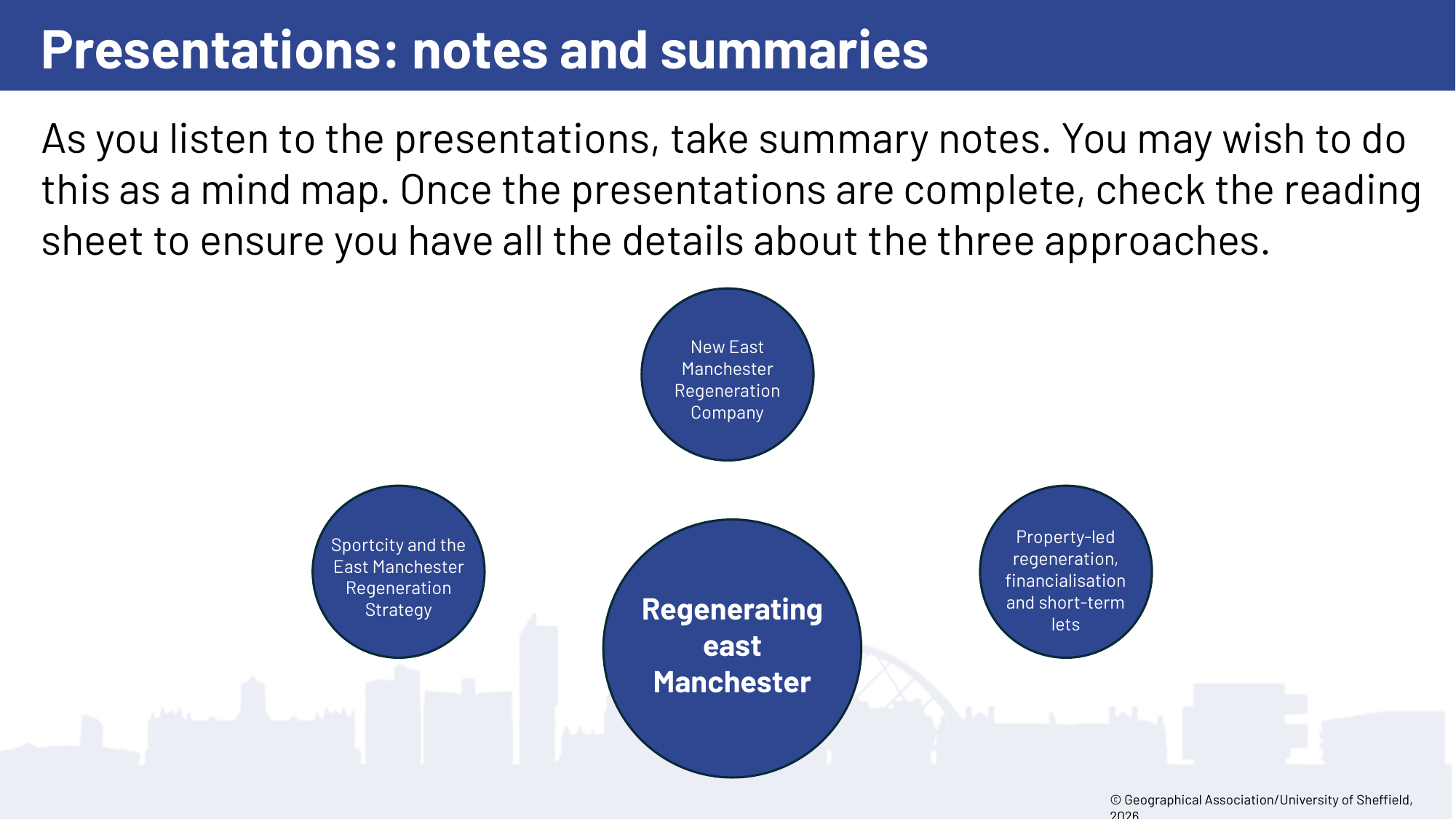

Presentations: notes and summaries
As you listen to the presentations, take summary notes. You may wish to do this as a mind map. Once the presentations are complete, check the reading sheet to ensure you have all the details about the three approaches.

New East Manchester Regeneration Company

Sportcity and the East Manchester Regeneration Strategy

Property-led regeneration, financialisation and short-term lets

Regenerating east Manchester